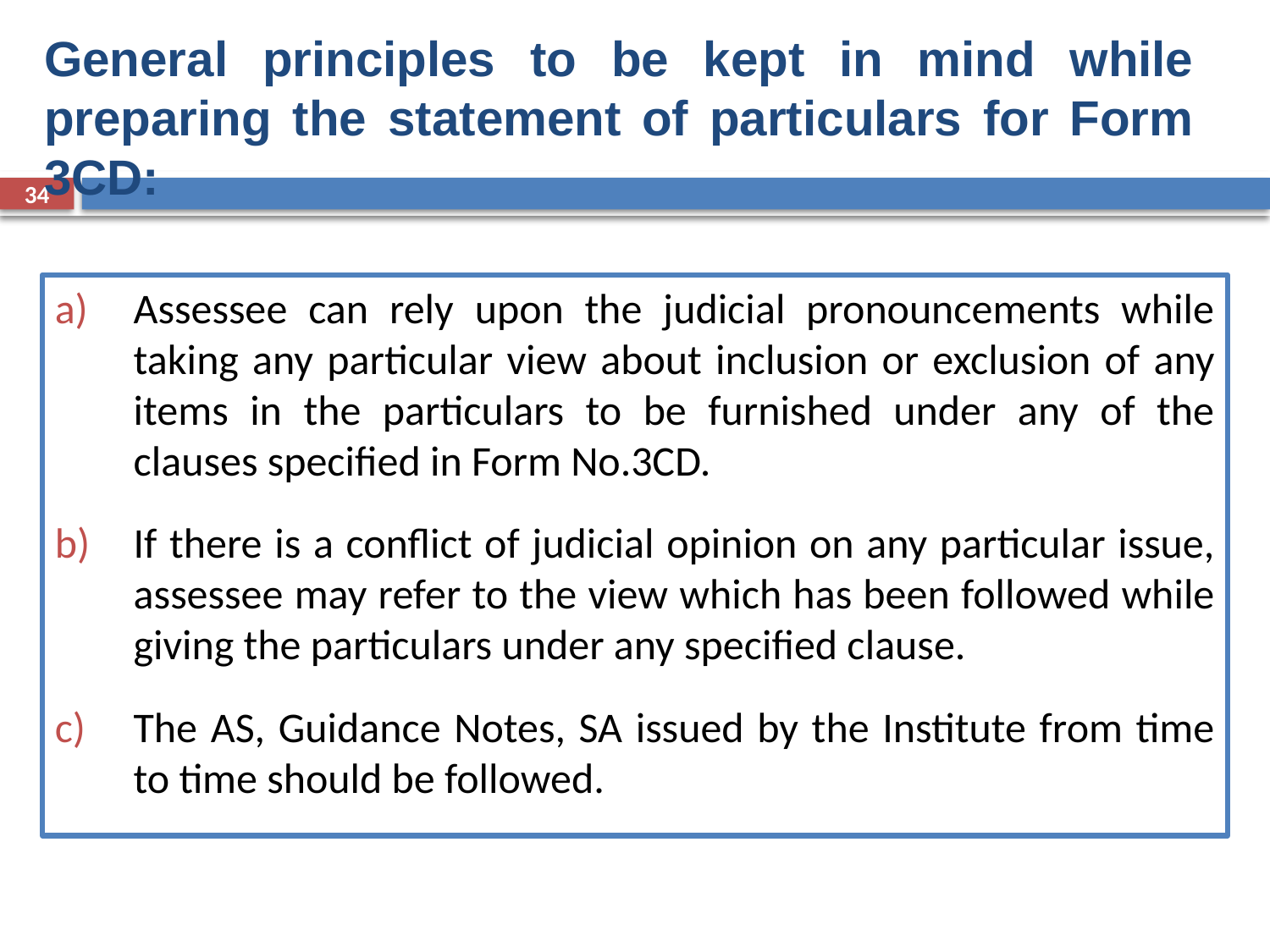

# General principles to be kept in mind while preparing the statement of particulars for Form 3CD:
34
Assessee can rely upon the judicial pronouncements while taking any particular view about inclusion or exclusion of any items in the particulars to be furnished under any of the clauses specified in Form No.3CD.
If there is a conflict of judicial opinion on any particular issue, assessee may refer to the view which has been followed while giving the particulars under any specified clause.
The AS, Guidance Notes, SA issued by the Institute from time to time should be followed.